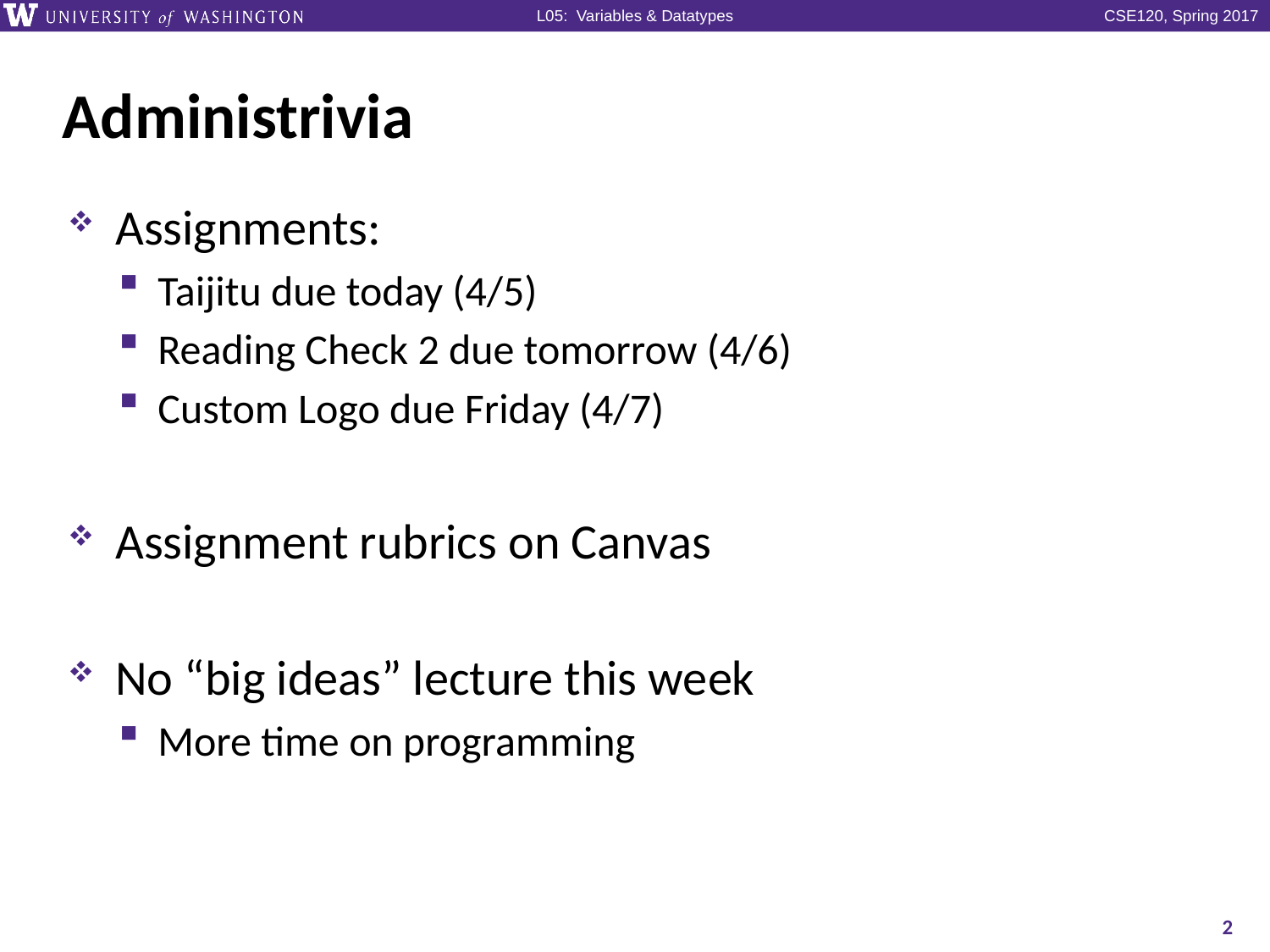

# Administrivia
Assignments:
Taijitu due today (4/5)
Reading Check 2 due tomorrow (4/6)
Custom Logo due Friday (4/7)

Assignment rubrics on Canvas

No “big ideas” lecture this week
More time on programming

2